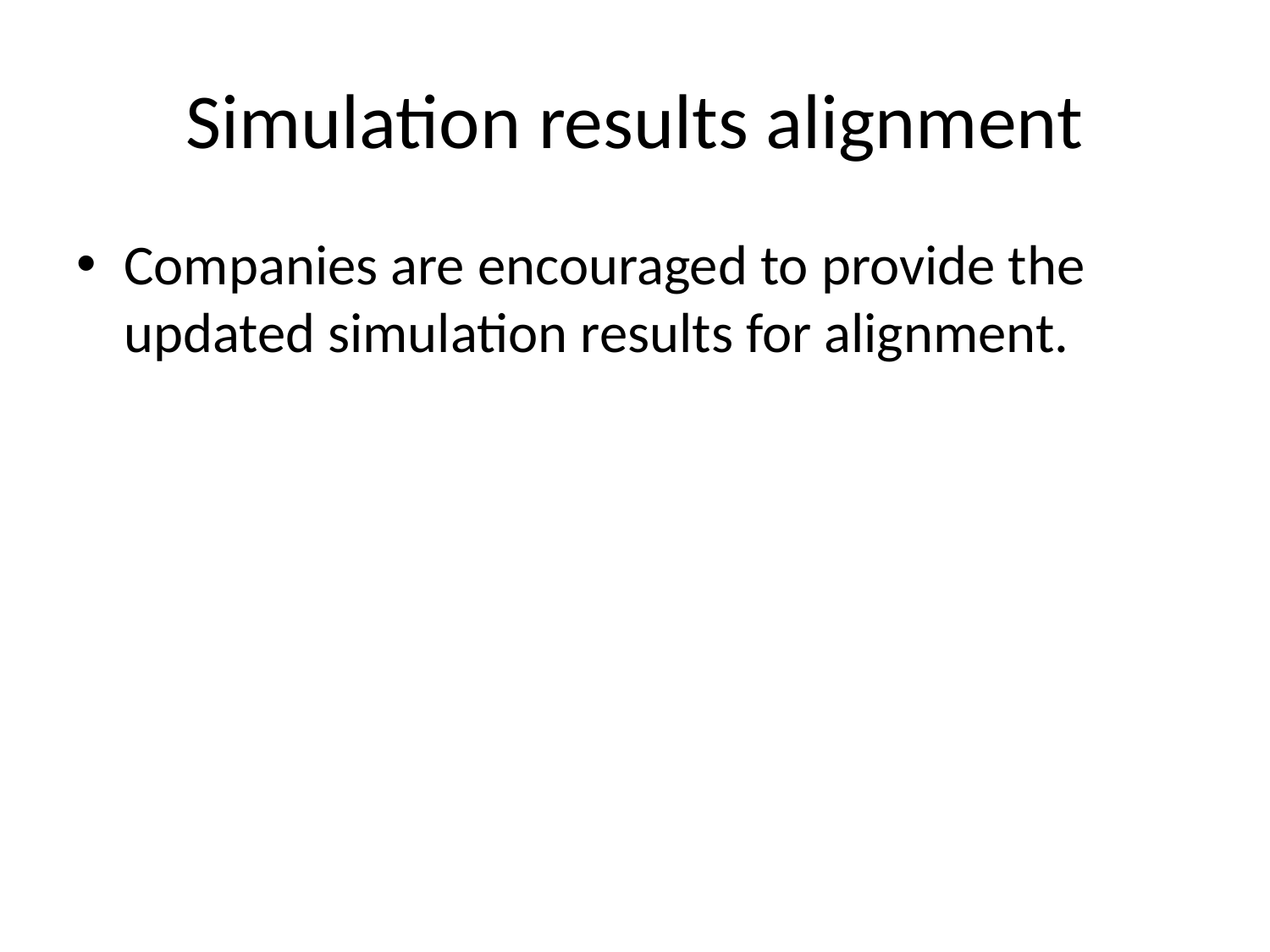

# Simulation results alignment
Companies are encouraged to provide the  updated simulation results for alignment.